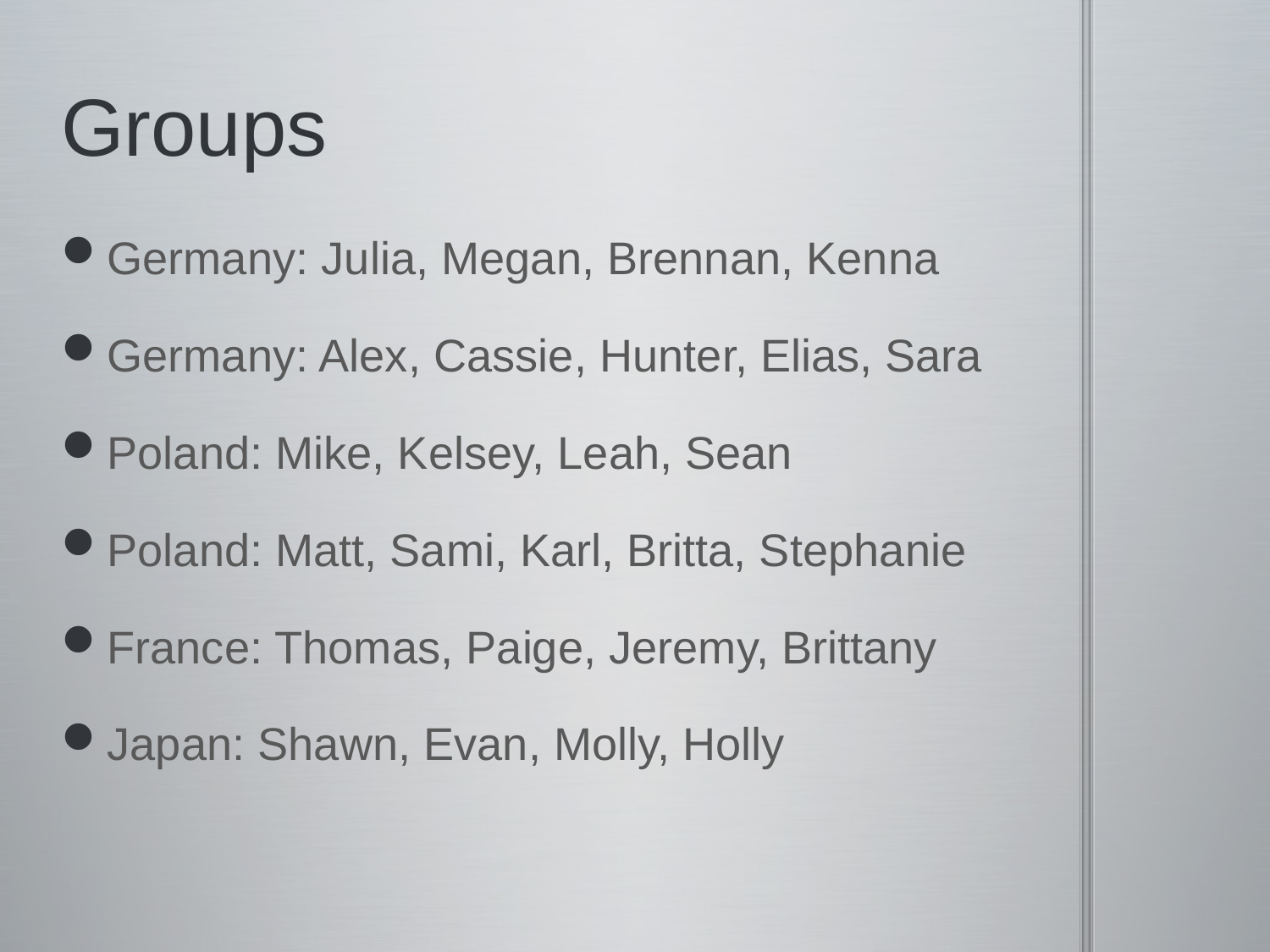

# Groups
Germany: Julia, Megan, Brennan, Kenna
Germany: Alex, Cassie, Hunter, Elias, Sara
Poland: Mike, Kelsey, Leah, Sean
Poland: Matt, Sami, Karl, Britta, Stephanie
France: Thomas, Paige, Jeremy, Brittany
Japan: Shawn, Evan, Molly, Holly